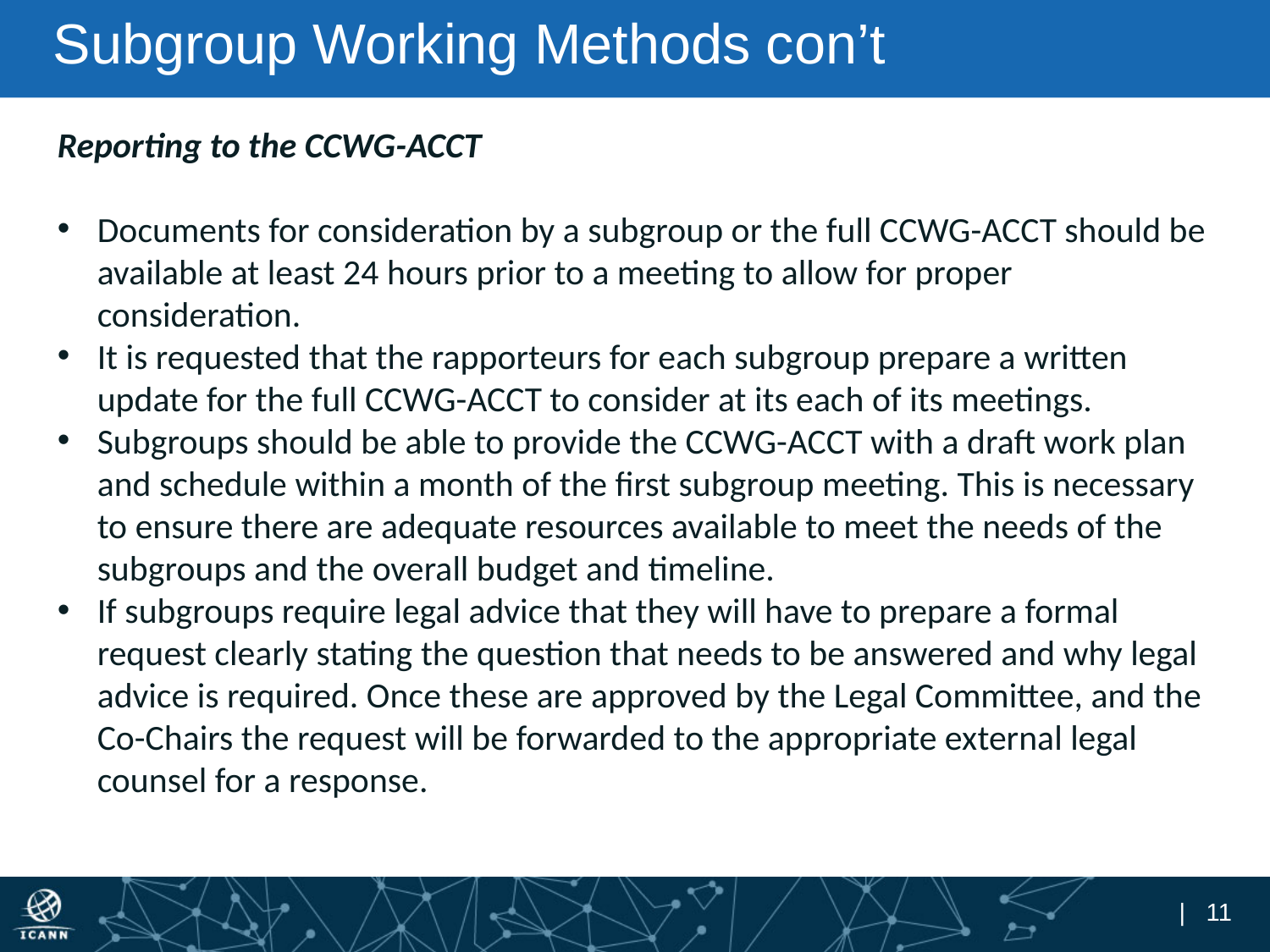

# Subgroup Working Methods con’t
Reporting to the CCWG-ACCT

Documents for consideration by a subgroup or the full CCWG-ACCT should be available at least 24 hours prior to a meeting to allow for proper consideration.
It is requested that the rapporteurs for each subgroup prepare a written update for the full CCWG-ACCT to consider at its each of its meetings.
Subgroups should be able to provide the CCWG-ACCT with a draft work plan and schedule within a month of the first subgroup meeting. This is necessary to ensure there are adequate resources available to meet the needs of the subgroups and the overall budget and timeline.
If subgroups require legal advice that they will have to prepare a formal request clearly stating the question that needs to be answered and why legal advice is required. Once these are approved by the Legal Committee, and the Co-Chairs the request will be forwarded to the appropriate external legal counsel for a response.